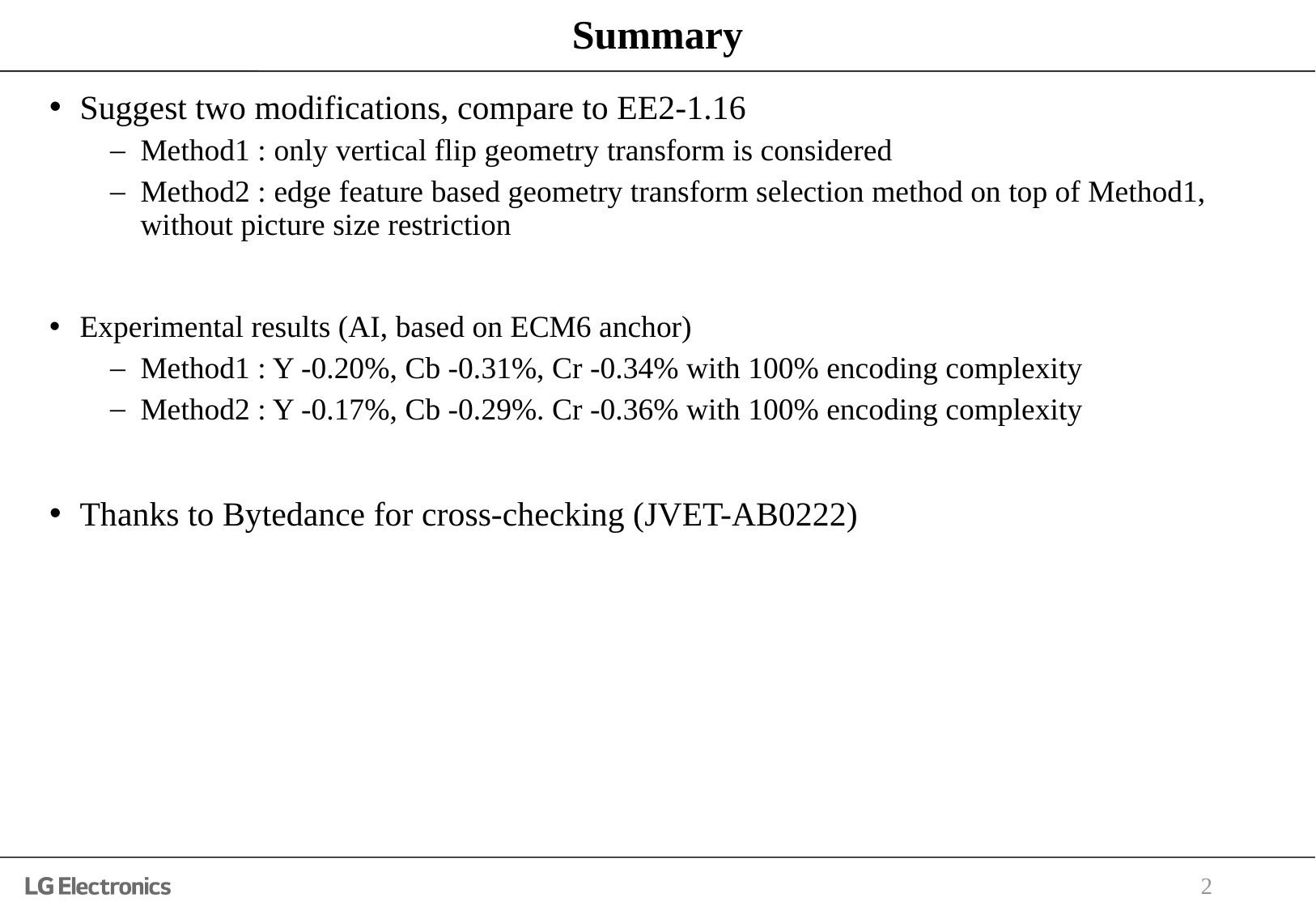

# Summary
Suggest two modifications, compare to EE2-1.16
Method1 : only vertical flip geometry transform is considered
Method2 : edge feature based geometry transform selection method on top of Method1, without picture size restriction

Experimental results (AI, based on ECM6 anchor)
Method1 : Y -0.20%, Cb -0.31%, Cr -0.34% with 100% encoding complexity
Method2 : Y -0.17%, Cb -0.29%. Cr -0.36% with 100% encoding complexity

Thanks to Bytedance for cross-checking (JVET-AB0222)
2